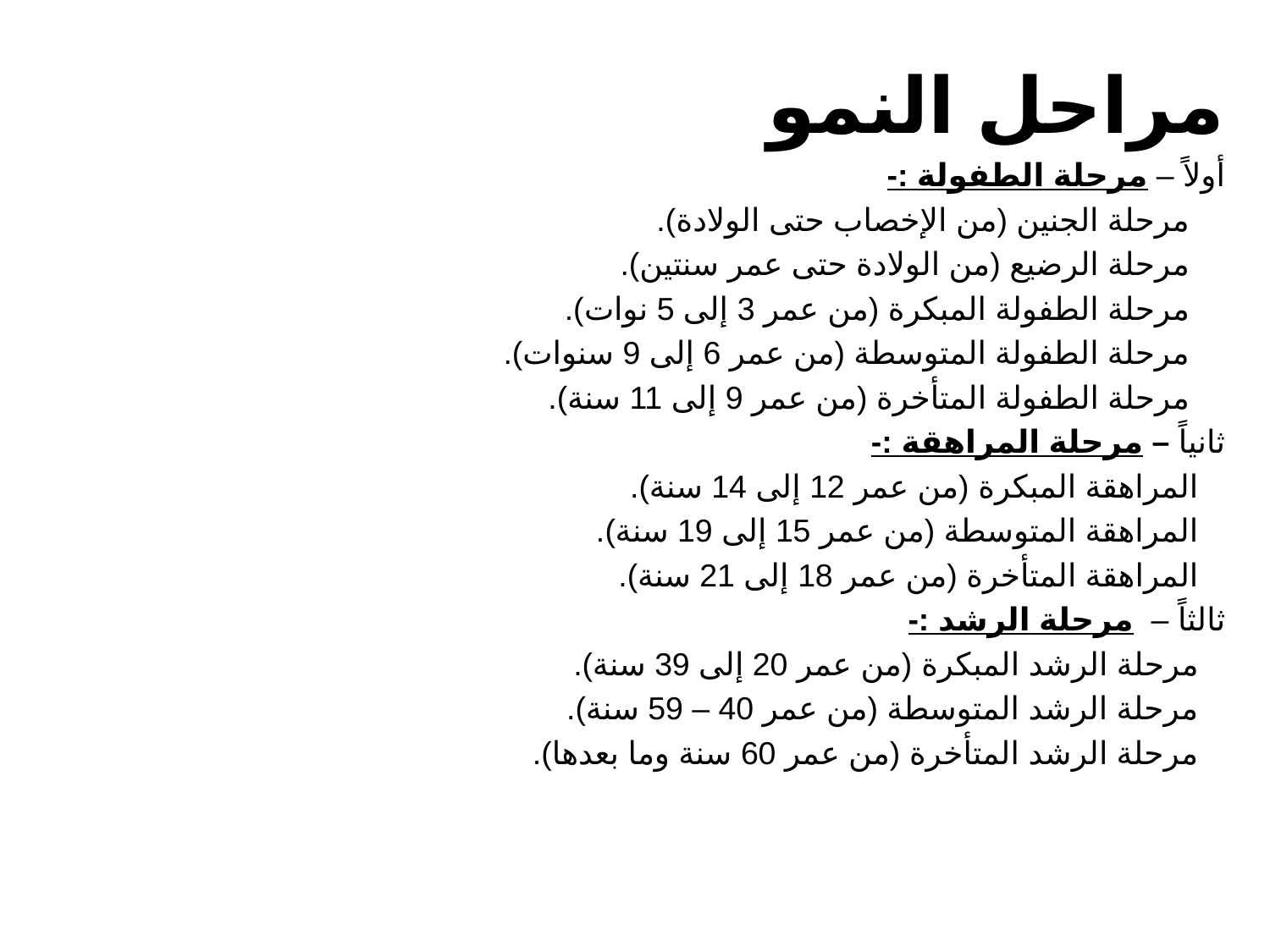

مراحل النمو
أولاً – مرحلة الطفولة :-
    مرحلة الجنين (من الإخصاب حتى الولادة).
    مرحلة الرضيع (من الولادة حتى عمر سنتين).
    مرحلة الطفولة المبكرة (من عمر 3 إلى 5 نوات).
    مرحلة الطفولة المتوسطة (من عمر 6 إلى 9 سنوات).
    مرحلة الطفولة المتأخرة (من عمر 9 إلى 11 سنة).
ثانياً – مرحلة المراهقة :-
   المراهقة المبكرة (من عمر 12 إلى 14 سنة).
   المراهقة المتوسطة (من عمر 15 إلى 19 سنة).
   المراهقة المتأخرة (من عمر 18 إلى 21 سنة).
ثالثاً –  مرحلة الرشد :-
   مرحلة الرشد المبكرة (من عمر 20 إلى 39 سنة).
   مرحلة الرشد المتوسطة (من عمر 40 – 59 سنة).
   مرحلة الرشد المتأخرة (من عمر 60 سنة وما بعدها).